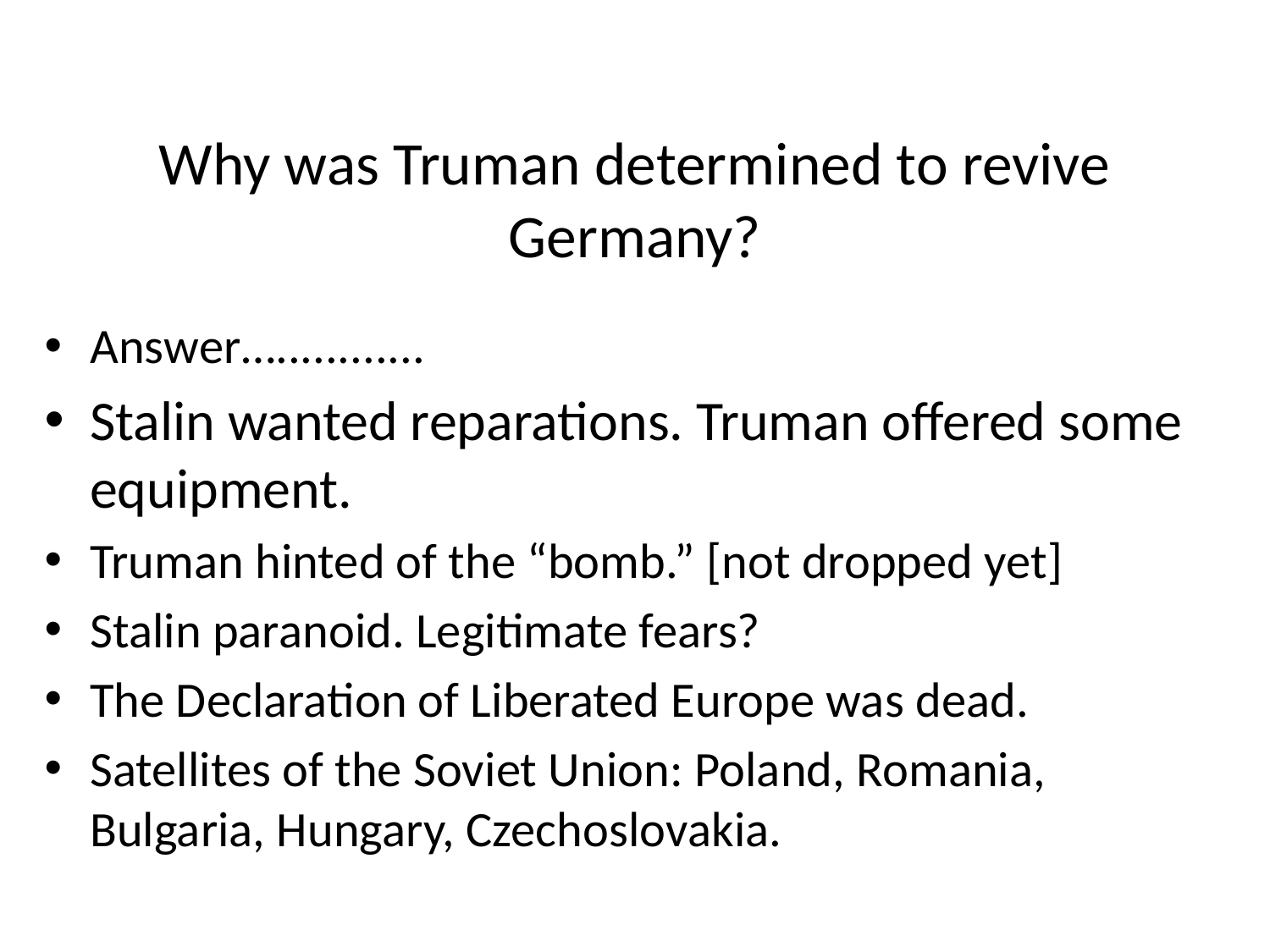

# Why was Truman determined to revive Germany?
Answer…............
Stalin wanted reparations. Truman offered some equipment.
Truman hinted of the “bomb.” [not dropped yet]
Stalin paranoid. Legitimate fears?
The Declaration of Liberated Europe was dead.
Satellites of the Soviet Union: Poland, Romania, Bulgaria, Hungary, Czechoslovakia.